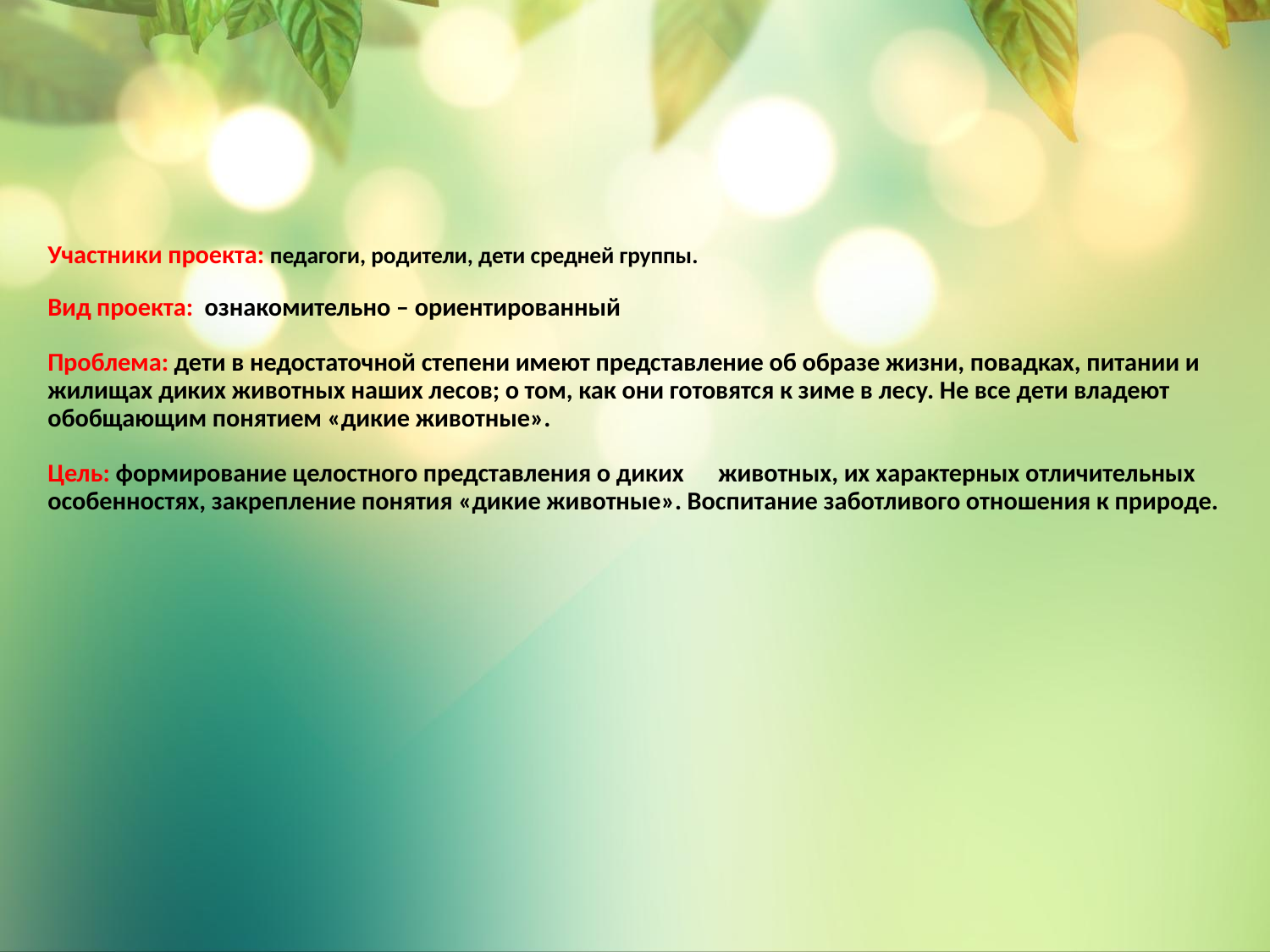

# Участники проекта: педагоги, родители, дети средней группы. Вид проекта:  ознакомительно – ориентированный Проблема: дети в недостаточной степени имеют представление об образе жизни, повадках, питании и жилищах диких животных наших лесов; о том, как они готовятся к зиме в лесу. Не все дети владеют обобщающим понятием «дикие животные». Цель: формирование целостного представления о диких      животных, их характерных отличительных особенностях, закрепление понятия «дикие животные». Воспитание заботливого отношения к природе.